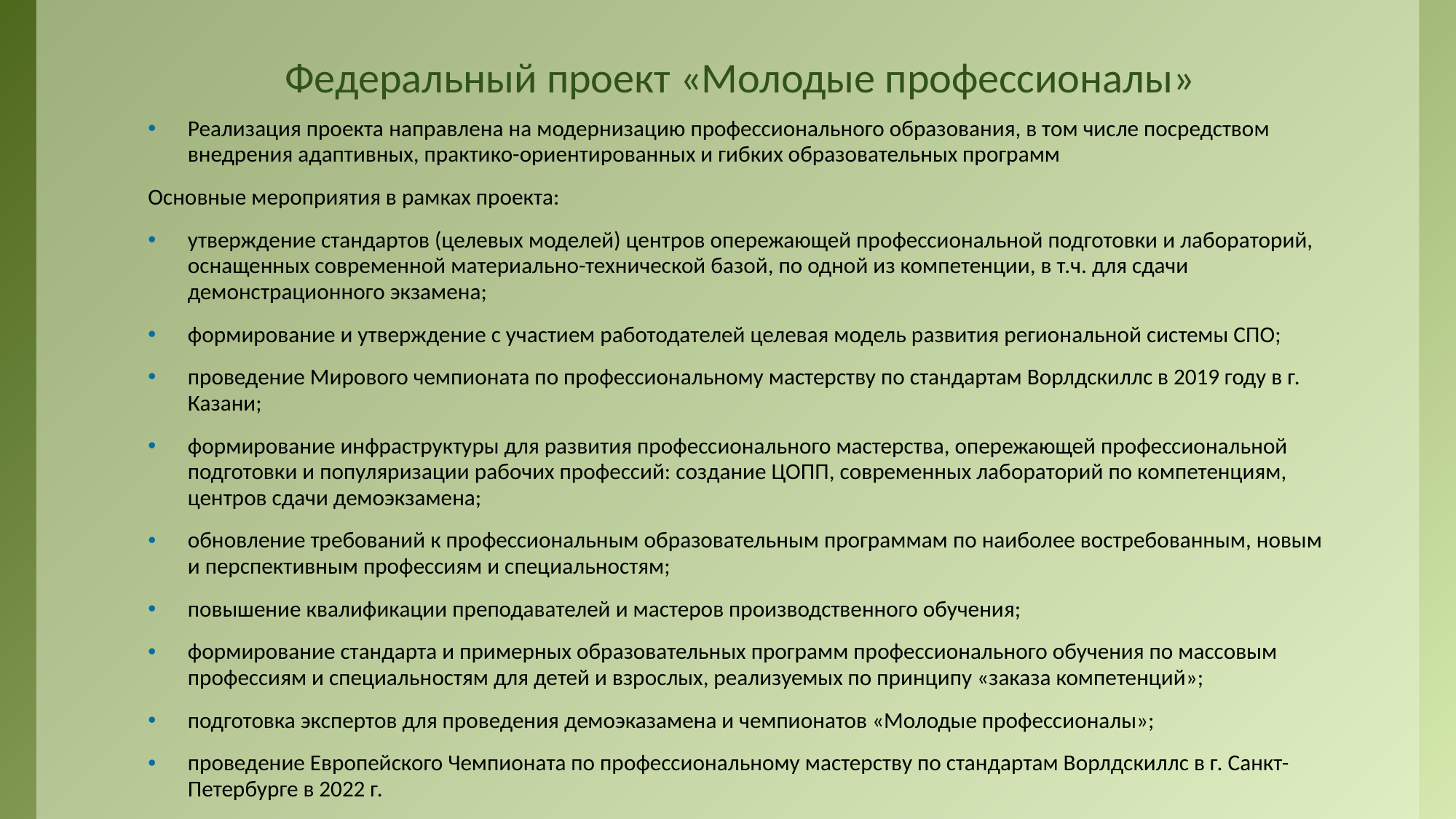

# Федеральный проект «Молодые профессионалы»
Реализация проекта направлена на модернизацию профессионального образования, в том числе посредством внедрения адаптивных, практико-ориентированных и гибких образовательных программ
Основные мероприятия в рамках проекта:
утверждение стандартов (целевых моделей) центров опережающей профессиональной подготовки и лабораторий, оснащенных современной материально-технической базой, по одной из компетенции, в т.ч. для сдачи демонстрационного экзамена;
формирование и утверждение с участием работодателей целевая модель развития региональной системы СПО;
проведение Мирового чемпионата по профессиональному мастерству по стандартам Ворлдскиллс в 2019 году в г. Казани;
формирование инфраструктуры для развития профессионального мастерства, опережающей профессиональной подготовки и популяризации рабочих профессий: создание ЦОПП, современных лабораторий по компетенциям, центров сдачи демоэкзамена;
обновление требований к профессиональным образовательным программам по наиболее востребованным, новым и перспективным профессиям и специальностям;
повышение квалификации преподавателей и мастеров производственного обучения;
формирование стандарта и примерных образовательных программ профессионального обучения по массовым профессиям и специальностям для детей и взрослых, реализуемых по принципу «заказа компетенций»;
подготовка экспертов для проведения демоэказамена и чемпионатов «Молодые профессионалы»;
проведение Европейского Чемпионата по профессиональному мастерству по стандартам Ворлдскиллс в г. Санкт-Петербурге в 2022 г.